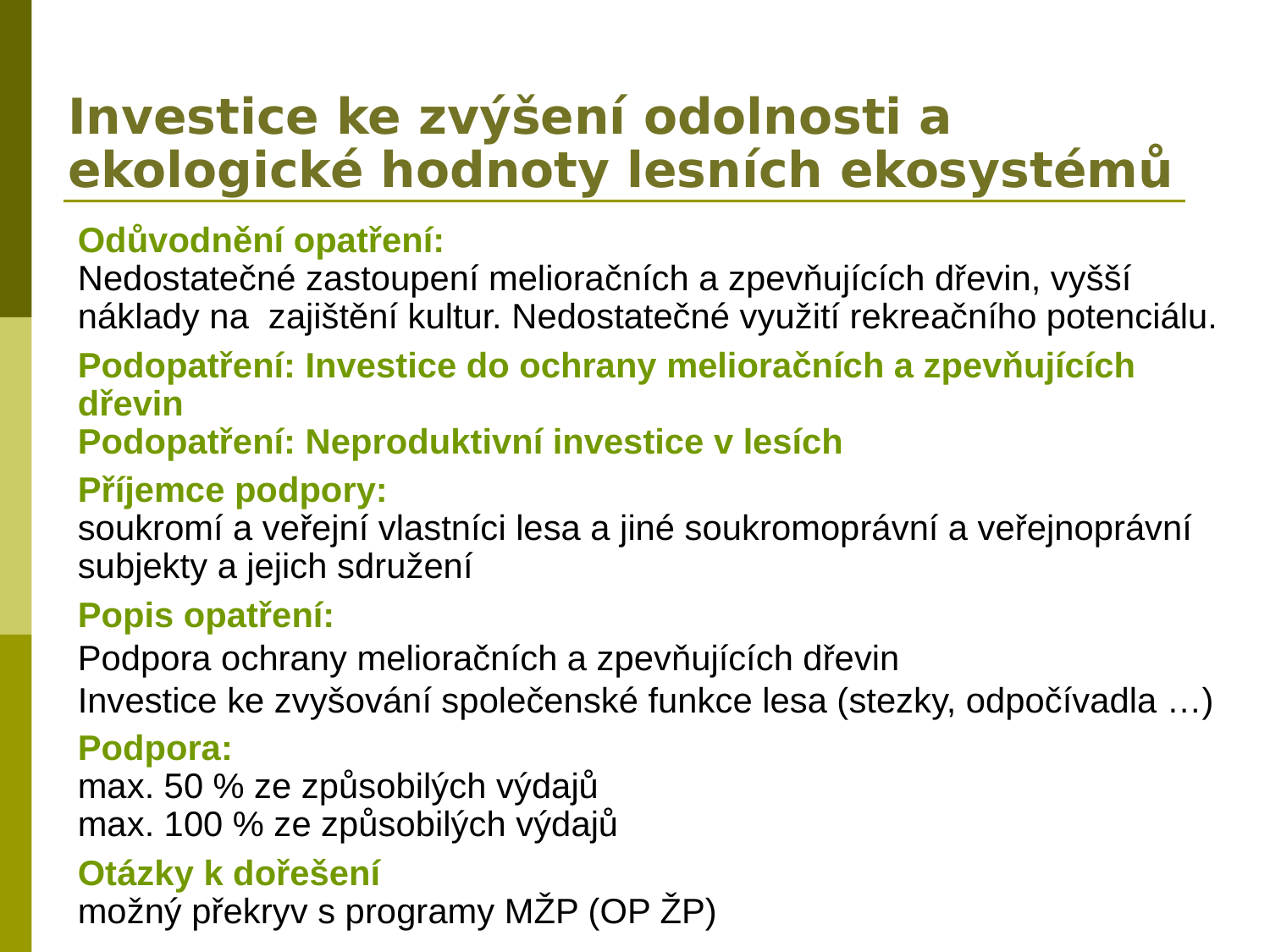

# Investice ke zvýšení odolnosti a ekologické hodnoty lesních ekosystémů
Odůvodnění opatření:
Nedostatečné zastoupení melioračních a zpevňujících dřevin, vyšší náklady na  zajištění kultur. Nedostatečné využití rekreačního potenciálu.
Podopatření: Investice do ochrany melioračních a zpevňujících dřevin
Podopatření: Neproduktivní investice v lesích
Příjemce podpory:
soukromí a veřejní vlastníci lesa a jiné soukromoprávní a veřejnoprávní subjekty a jejich sdružení
Popis opatření:
Podpora ochrany melioračních a zpevňujících dřevin
Investice ke zvyšování společenské funkce lesa (stezky, odpočívadla …)
Podpora:
max. 50 % ze způsobilých výdajů
max. 100 % ze způsobilých výdajů
Otázky k dořešení
možný překryv s programy MŽP (OP ŽP)